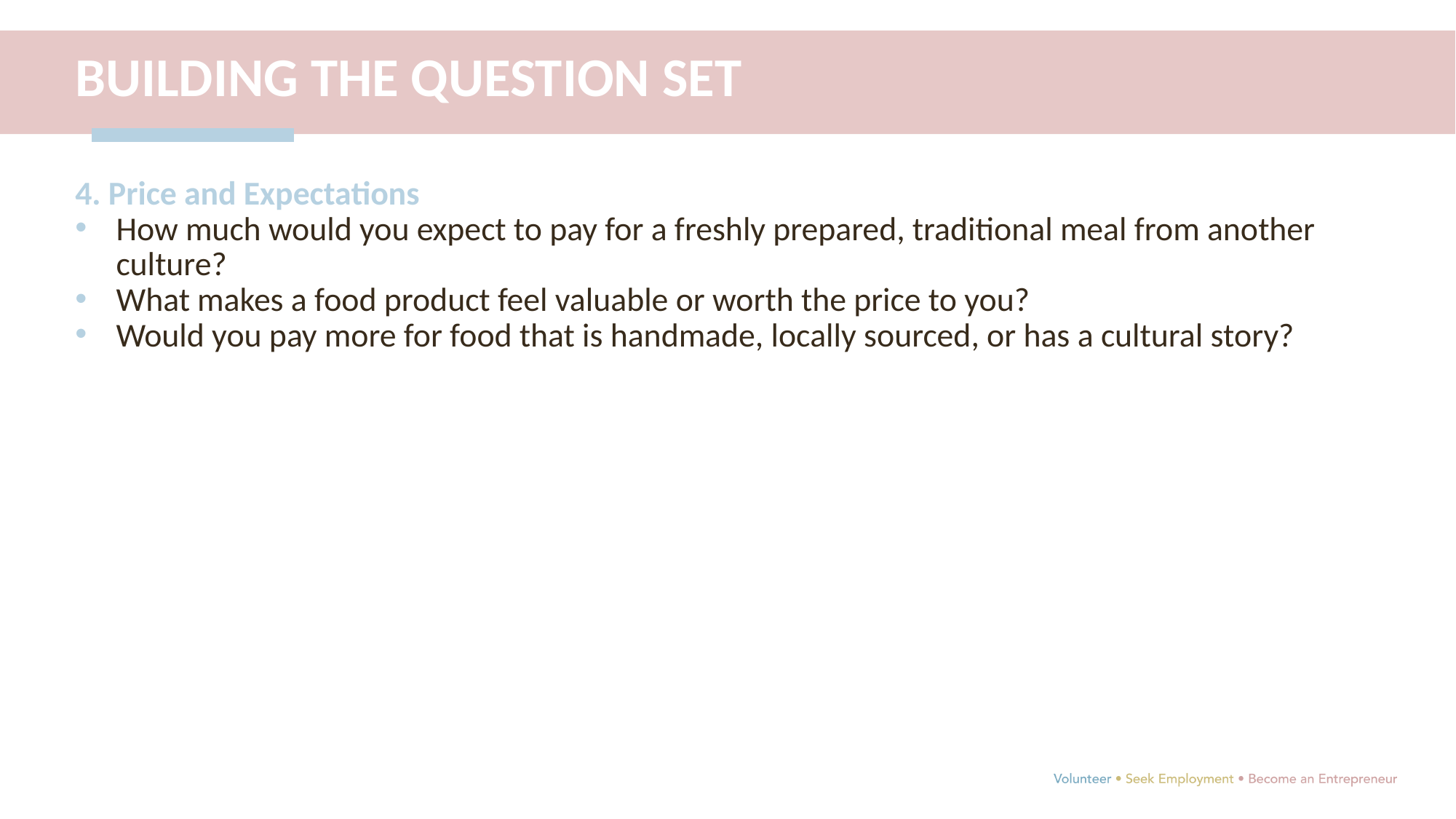

BUILDING THE QUESTION SET
4. Price and Expectations
How much would you expect to pay for a freshly prepared, traditional meal from another culture?
What makes a food product feel valuable or worth the price to you?
Would you pay more for food that is handmade, locally sourced, or has a cultural story?